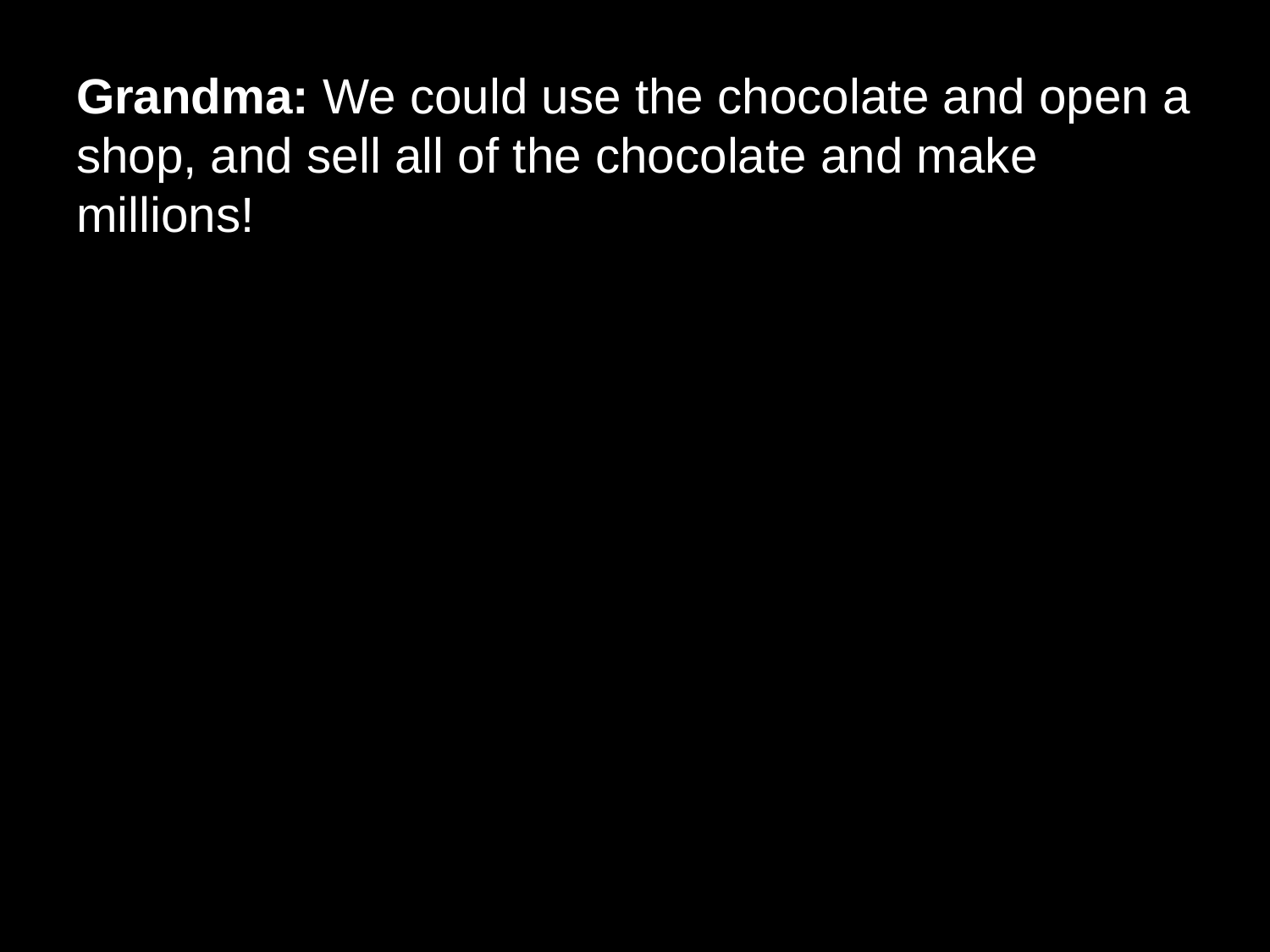

# Grandma: We could use the chocolate and open a shop, and sell all of the chocolate and make millions!